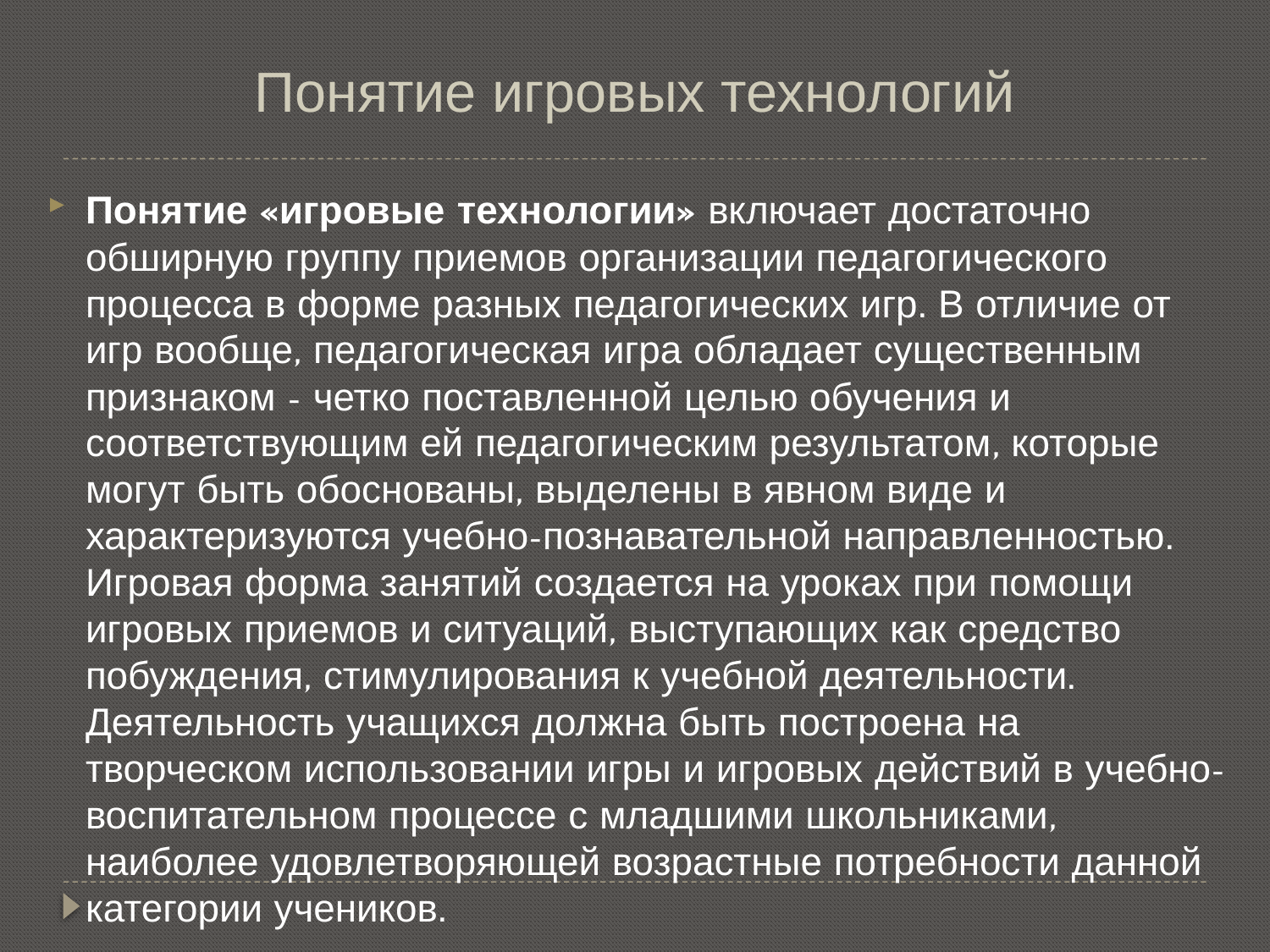

# Понятие игровых технологий
Понятие «игровые технологии» включает достаточно обширную группу приемов организации педагогического процесса в форме разных педагогических игр. В отличие от игр вообще, педагогическая игра обладает существенным признаком - четко поставленной целью обучения и соответствующим ей педагогическим результатом, которые могут быть обоснованы, выделены в явном виде и характеризуются учебно-познавательной направленностью. Игровая форма занятий создается на уроках при помощи игровых приемов и ситуаций, выступающих как средство побуждения, стимулирования к учебной деятельности. Деятельность учащихся должна быть построена на творческом использовании игры и игровых действий в учебно-воспитательном процессе с младшими школьниками, наиболее удовлетворяющей возрастные потребности данной категории учеников.